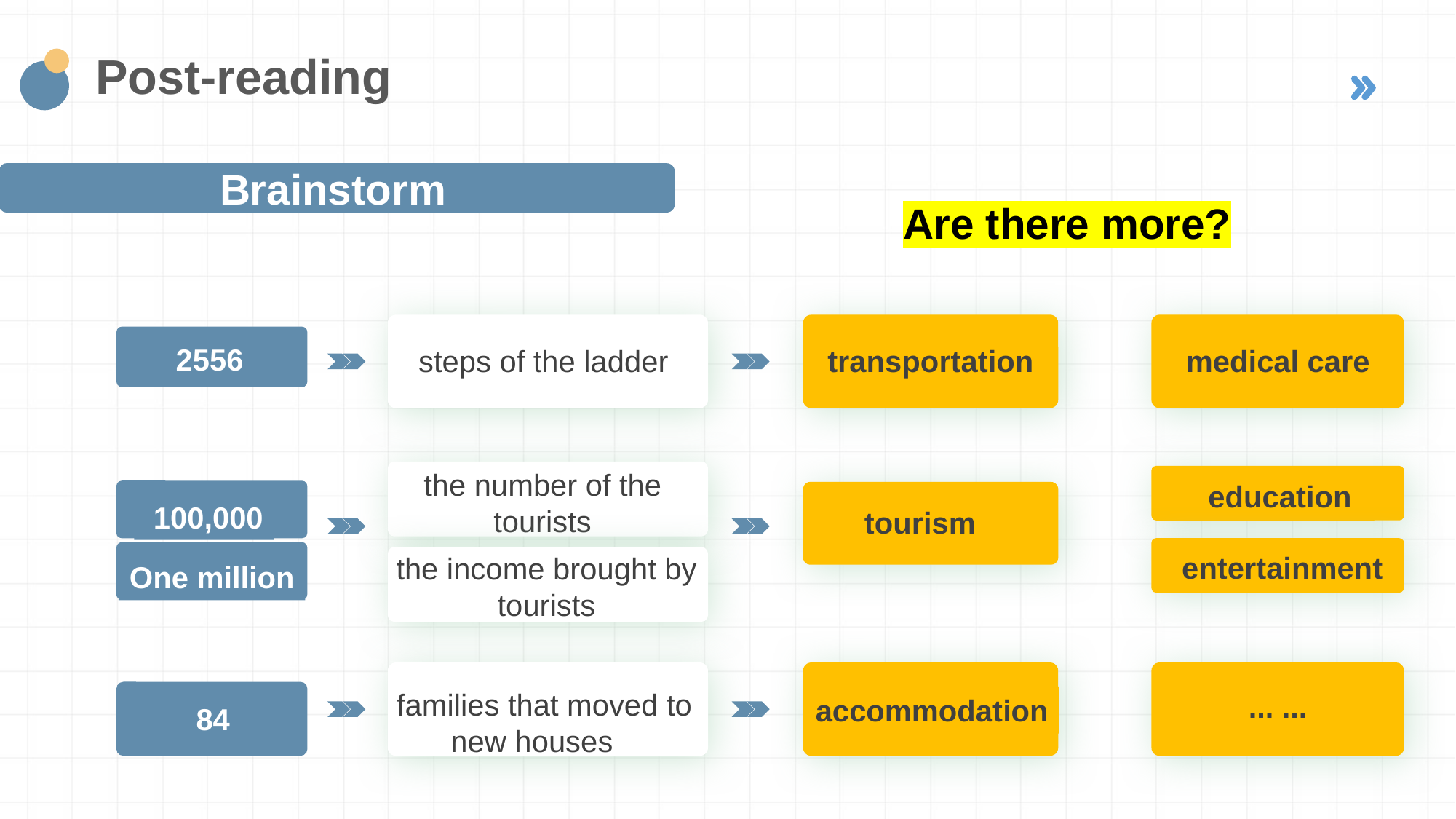

Post-reading

Brainstorm
Are there more?

steps of the ladder

transportation

medical care

2556

the number of the tourists

education

tourism
 100,000

entertainment

the income brought by tourists

One million

  families that moved to new houses

accommodation

... ...

84